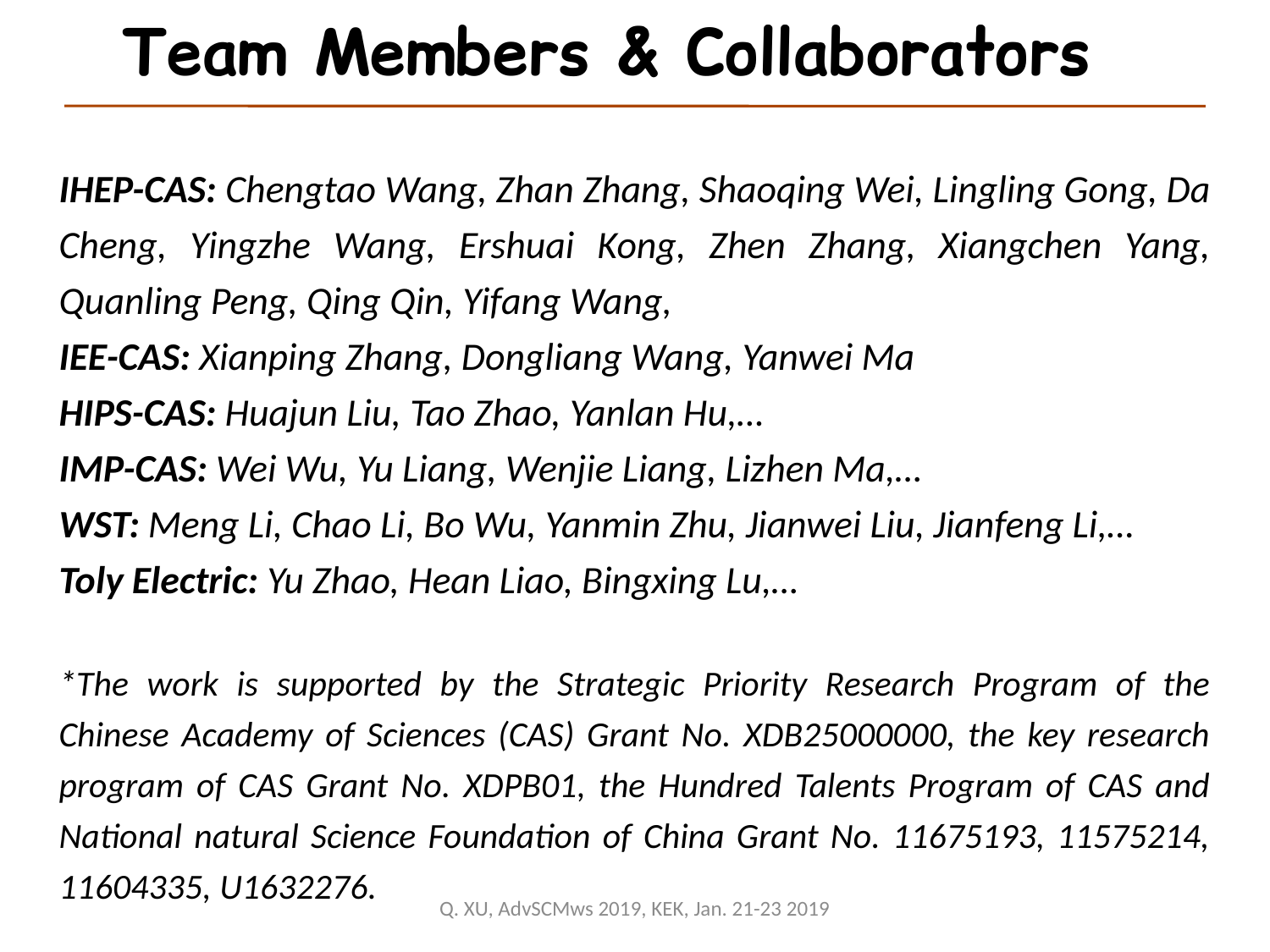

Team Members & Collaborators
IHEP-CAS: Chengtao Wang, Zhan Zhang, Shaoqing Wei, Lingling Gong, Da Cheng, Yingzhe Wang, Ershuai Kong, Zhen Zhang, Xiangchen Yang, Quanling Peng, Qing Qin, Yifang Wang,
IEE-CAS: Xianping Zhang, Dongliang Wang, Yanwei Ma
HIPS-CAS: Huajun Liu, Tao Zhao, Yanlan Hu,…
IMP-CAS: Wei Wu, Yu Liang, Wenjie Liang, Lizhen Ma,…
WST: Meng Li, Chao Li, Bo Wu, Yanmin Zhu, Jianwei Liu, Jianfeng Li,…
Toly Electric: Yu Zhao, Hean Liao, Bingxing Lu,…

*The work is supported by the Strategic Priority Research Program of the Chinese Academy of Sciences (CAS) Grant No. XDB25000000, the key research program of CAS Grant No. XDPB01, the Hundred Talents Program of CAS and National natural Science Foundation of China Grant No. 11675193, 11575214, 11604335, U1632276.
Q. XU, AdvSCMws 2019, KEK, Jan. 21-23 2019